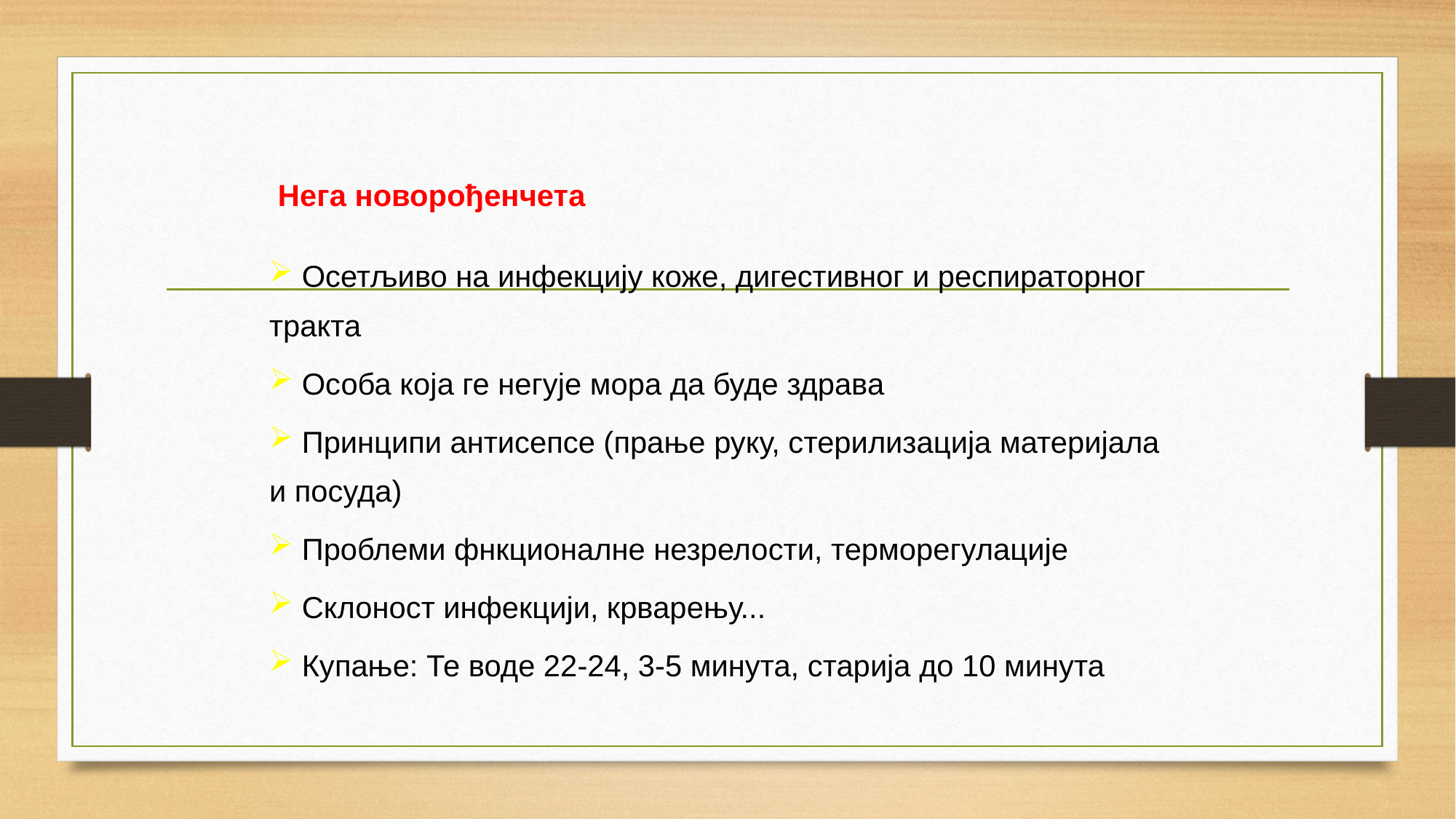

Нега новорођенчета
 Осетљиво на инфекцију коже, дигестивног и респираторног тракта
 Особа која ге негује мора да буде здрава
 Принципи антисепсе (прање руку, стерилизација материјала и посуда)
 Проблеми фнкционалне незрелости, терморегулације
 Склоност инфекцији, крварењу...
 Купање: Те воде 22-24, 3-5 минута, старија до 10 минута